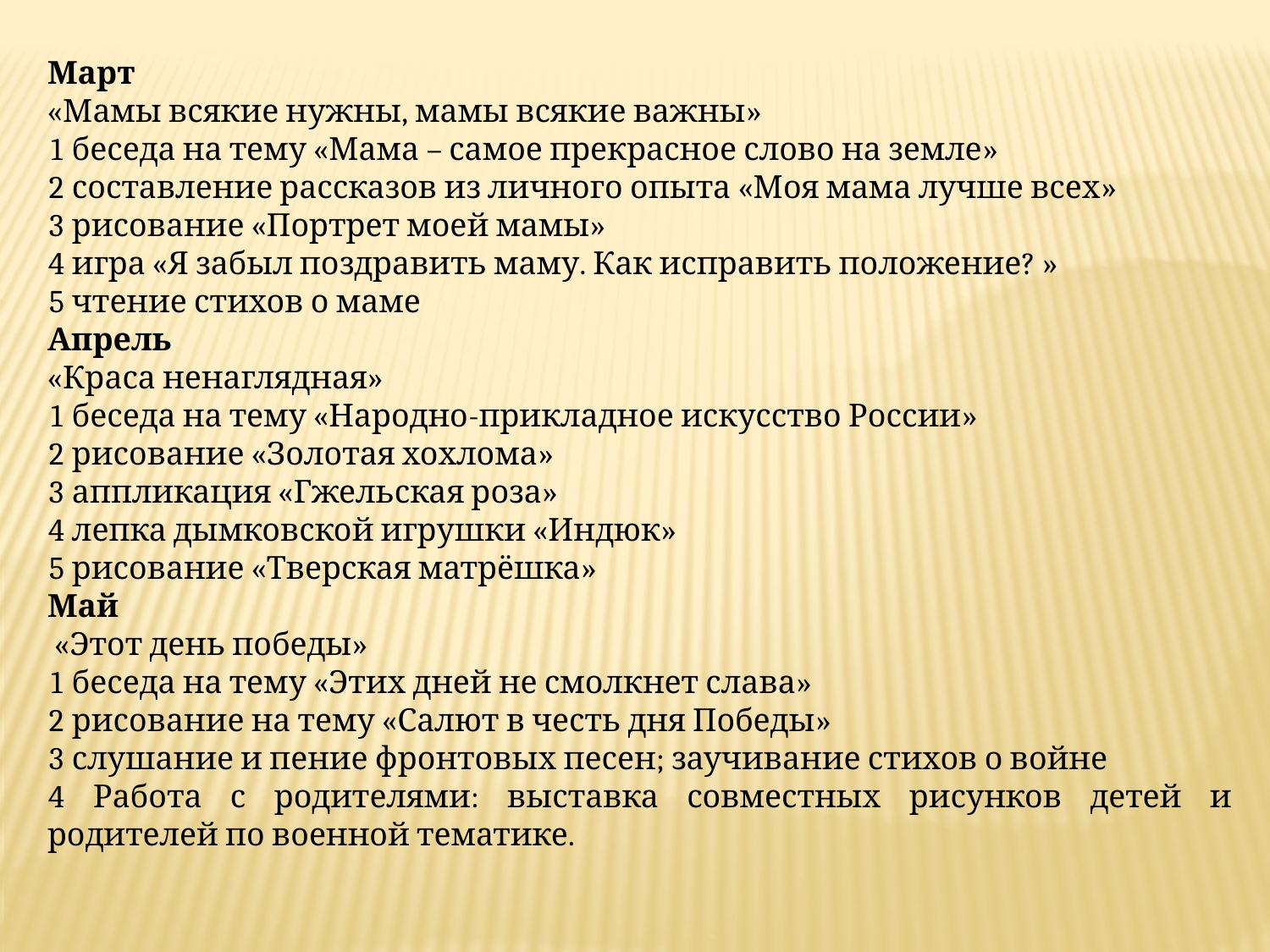

Март
«Мамы всякие нужны, мамы всякие важны»
1 беседа на тему «Мама – самое прекрасное слово на земле»
2 составление рассказов из личного опыта «Моя мама лучше всех»
3 рисование «Портрет моей мамы»
4 игра «Я забыл поздравить маму. Как исправить положение? »
5 чтение стихов о маме
Апрель
«Краса ненаглядная»
1 беседа на тему «Народно-прикладное искусство России»
2 рисование «Золотая хохлома»
3 аппликация «Гжельская роза»
4 лепка дымковской игрушки «Индюк»
5 рисование «Тверская матрёшка»
Май
 «Этот день победы»
1 беседа на тему «Этих дней не смолкнет слава»
2 рисование на тему «Салют в честь дня Победы»
3 слушание и пение фронтовых песен; заучивание стихов о войне
4 Работа с родителями: выставка совместных рисунков детей и родителей по военной тематике.